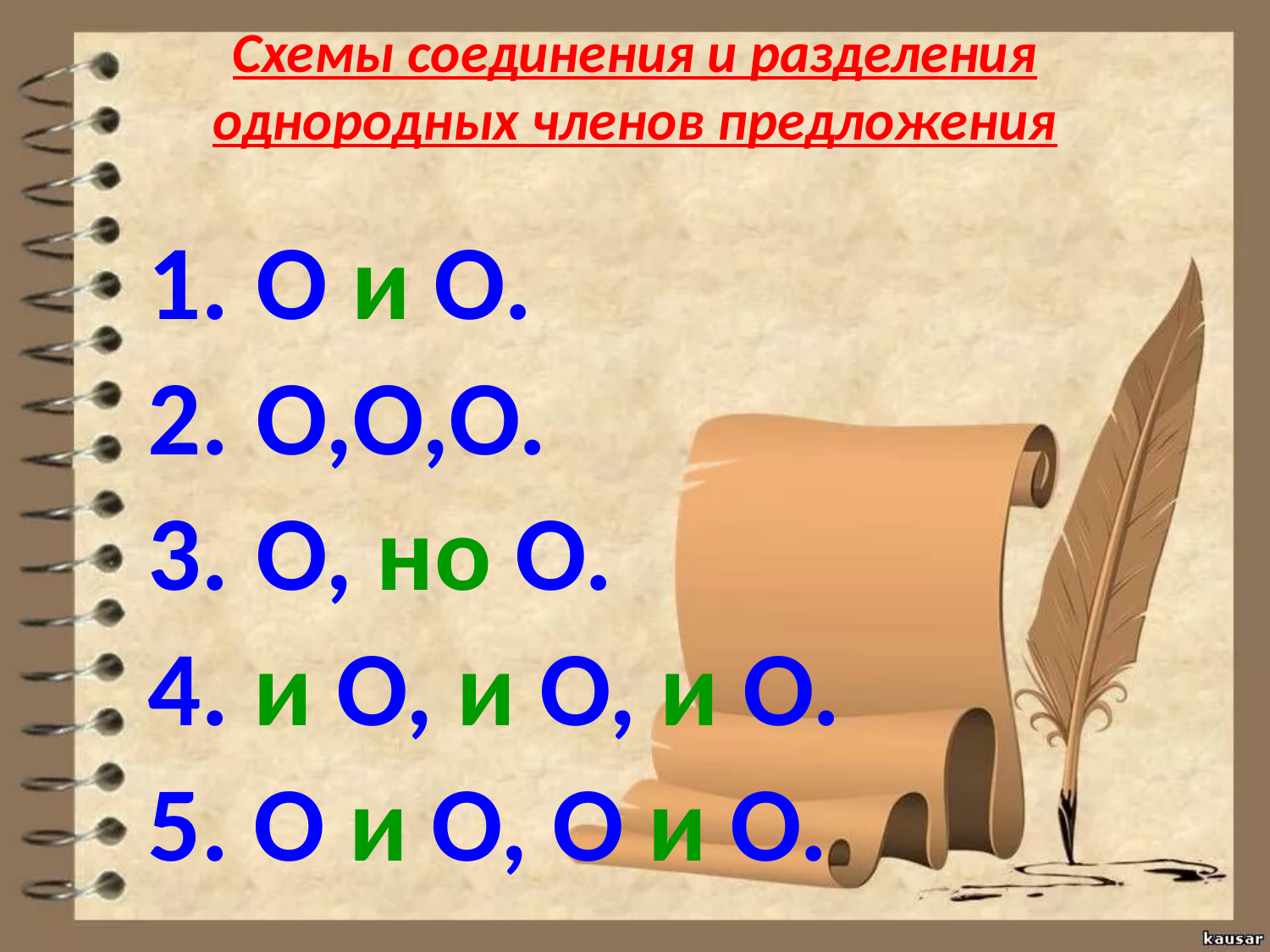

# Схемы соединения и разделения однородных членов предложения
 О и О.
 О,О,О.
 О, но О.
4. и О, и О, и О.
5. О и О, О и О.